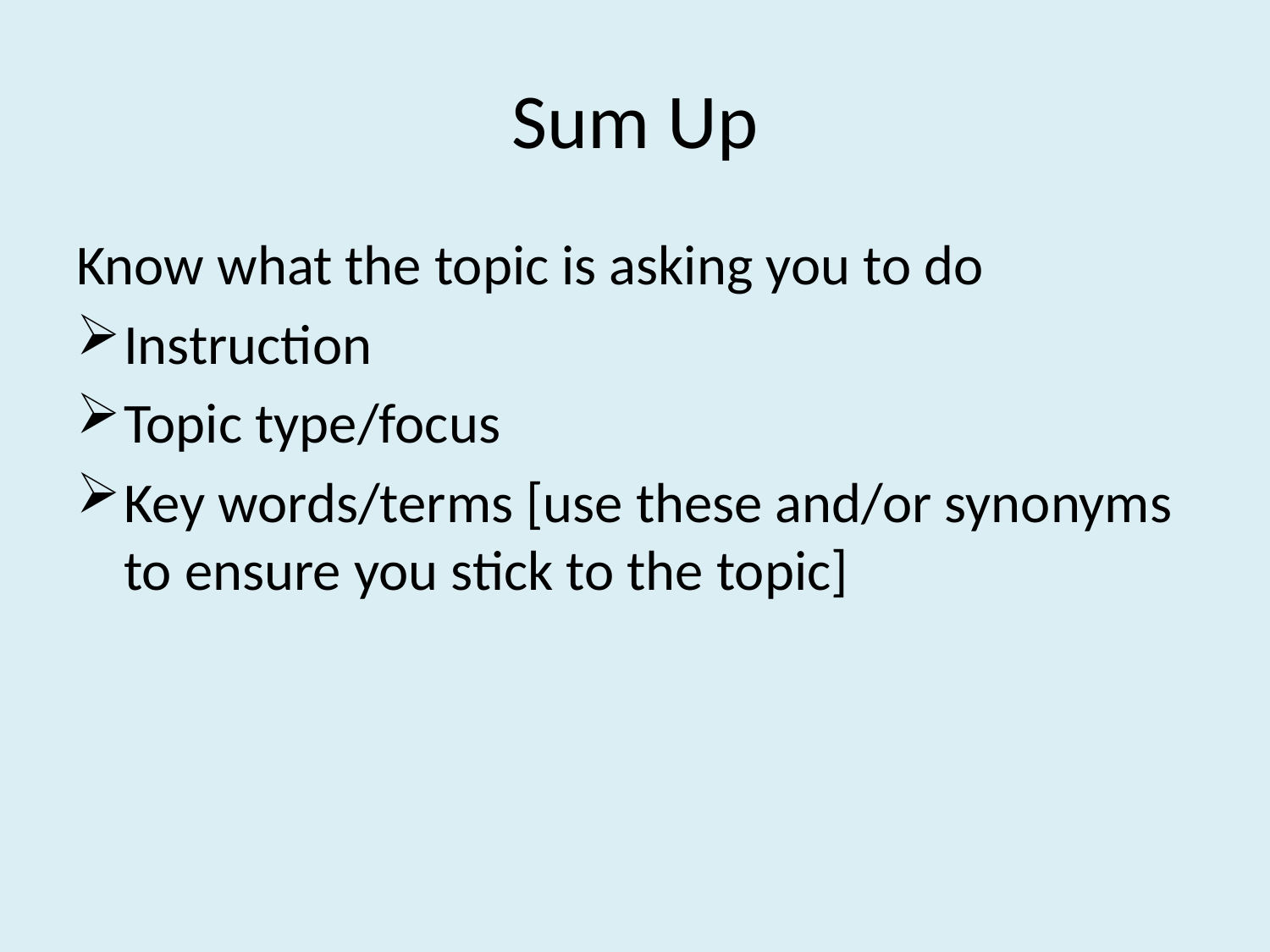

# Sum Up
Know what the topic is asking you to do
Instruction
Topic type/focus
Key words/terms [use these and/or synonyms to ensure you stick to the topic]